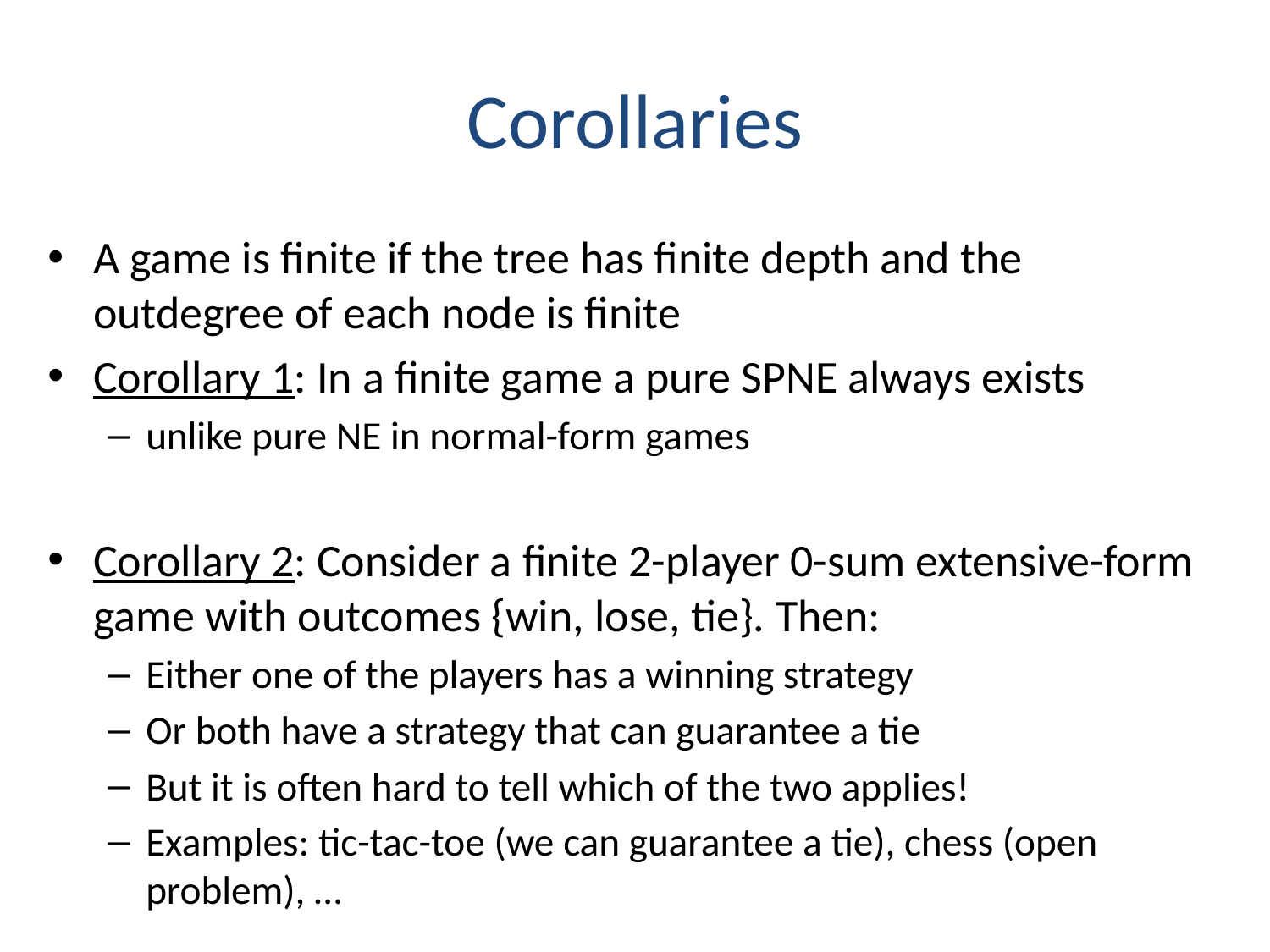

# Corollaries
A game is finite if the tree has finite depth and the outdegree of each node is finite
Corollary 1: In a finite game a pure SPNE always exists
unlike pure NE in normal-form games

Corollary 2: Consider a finite 2-player 0-sum extensive-form game with outcomes {win, lose, tie}. Then:
Either one of the players has a winning strategy
Or both have a strategy that can guarantee a tie
But it is often hard to tell which of the two applies!
Examples: tic-tac-toe (we can guarantee a tie), chess (open problem), …